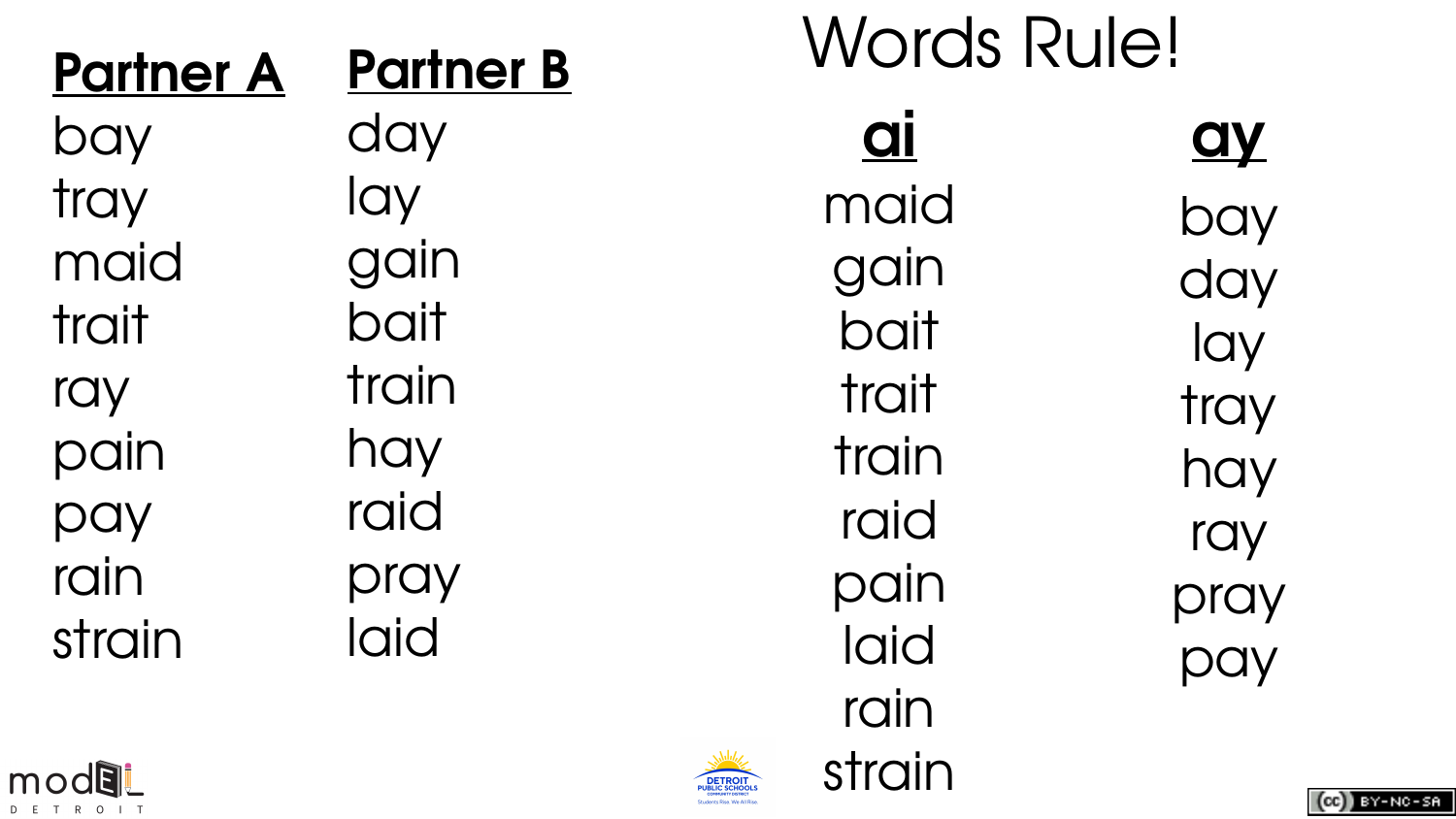

# Words Rule!
Partner B
day
lay
gain
bait
train
hay
raid
pray
laid

Partner A
bay
tray
maid
trait
ray
pain
pay
rain
strain

ai

ay

maid
gain
bait
trait
train
raid
pain
laid
rain
strain
bay
day
lay
tray
hay
ray
pray
pay